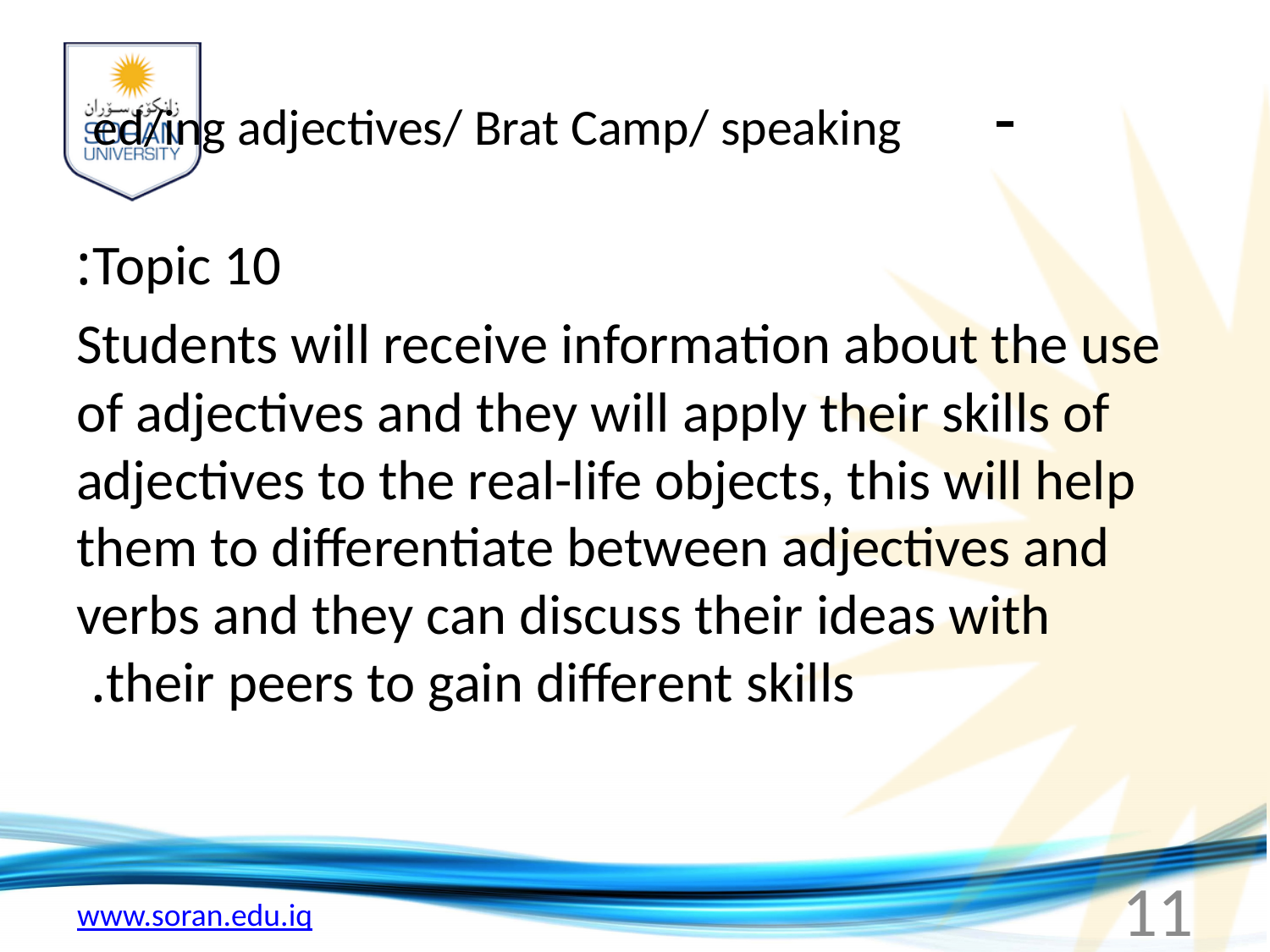

# -     ed/ing adjectives/ Brat Camp/ speaking
Topic 10:
Students will receive information about the use of adjectives and they will apply their skills of adjectives to the real-life objects, this will help them to differentiate between adjectives and verbs and they can discuss their ideas with their peers to gain different skills.
11